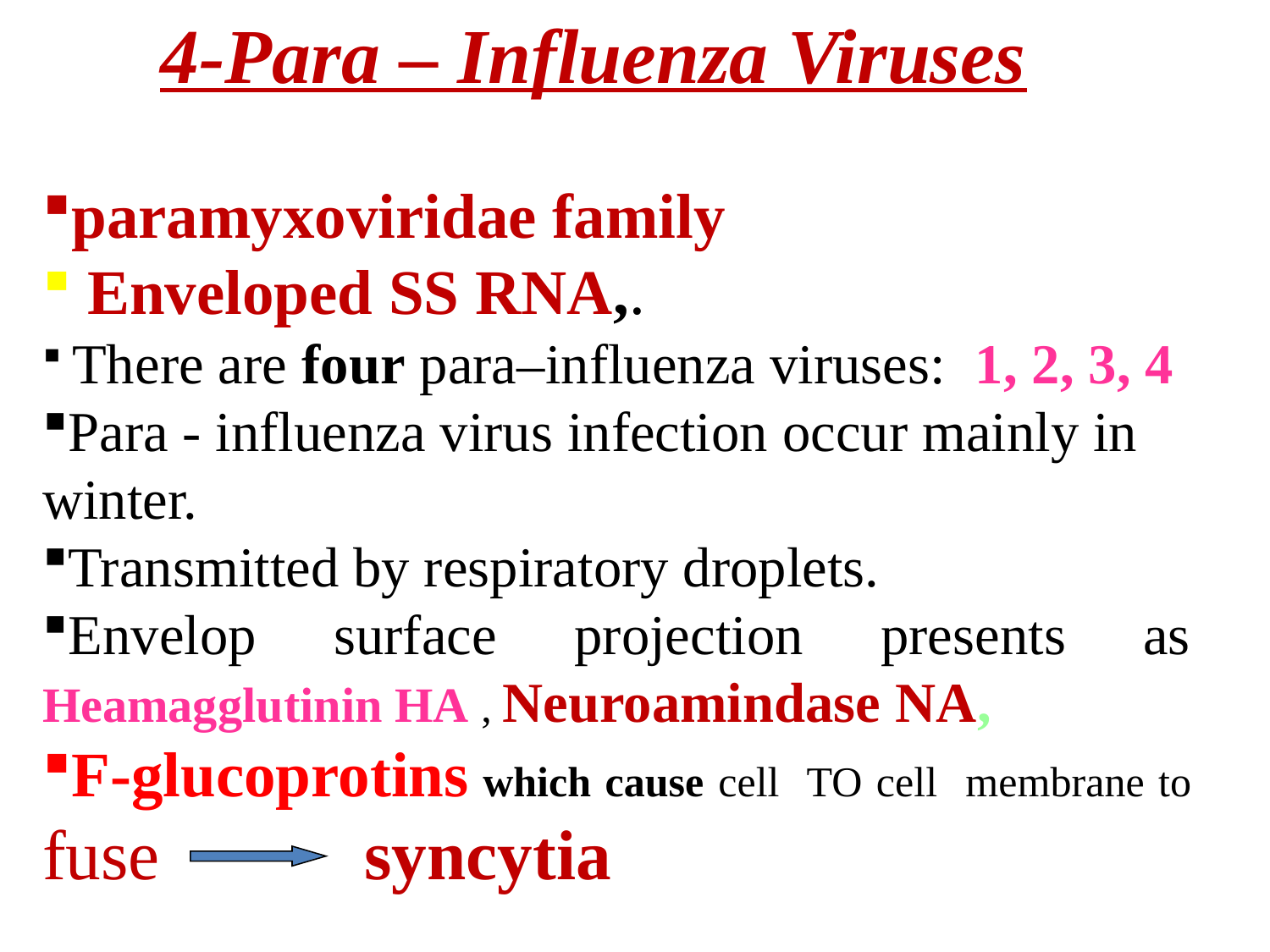

4-Para – Influenza Viruses
paramyxoviridae family
 Enveloped SS RNA,.
 There are four para–influenza viruses:  1, 2, 3, 4
Para - influenza virus infection occur mainly in winter.
Transmitted by respiratory droplets.
Envelop surface projection presents as Heamagglutinin HA , Neuroamindase NA,
F-glucoprotins which cause cell  TO cell  membrane to fuse                  syncytia